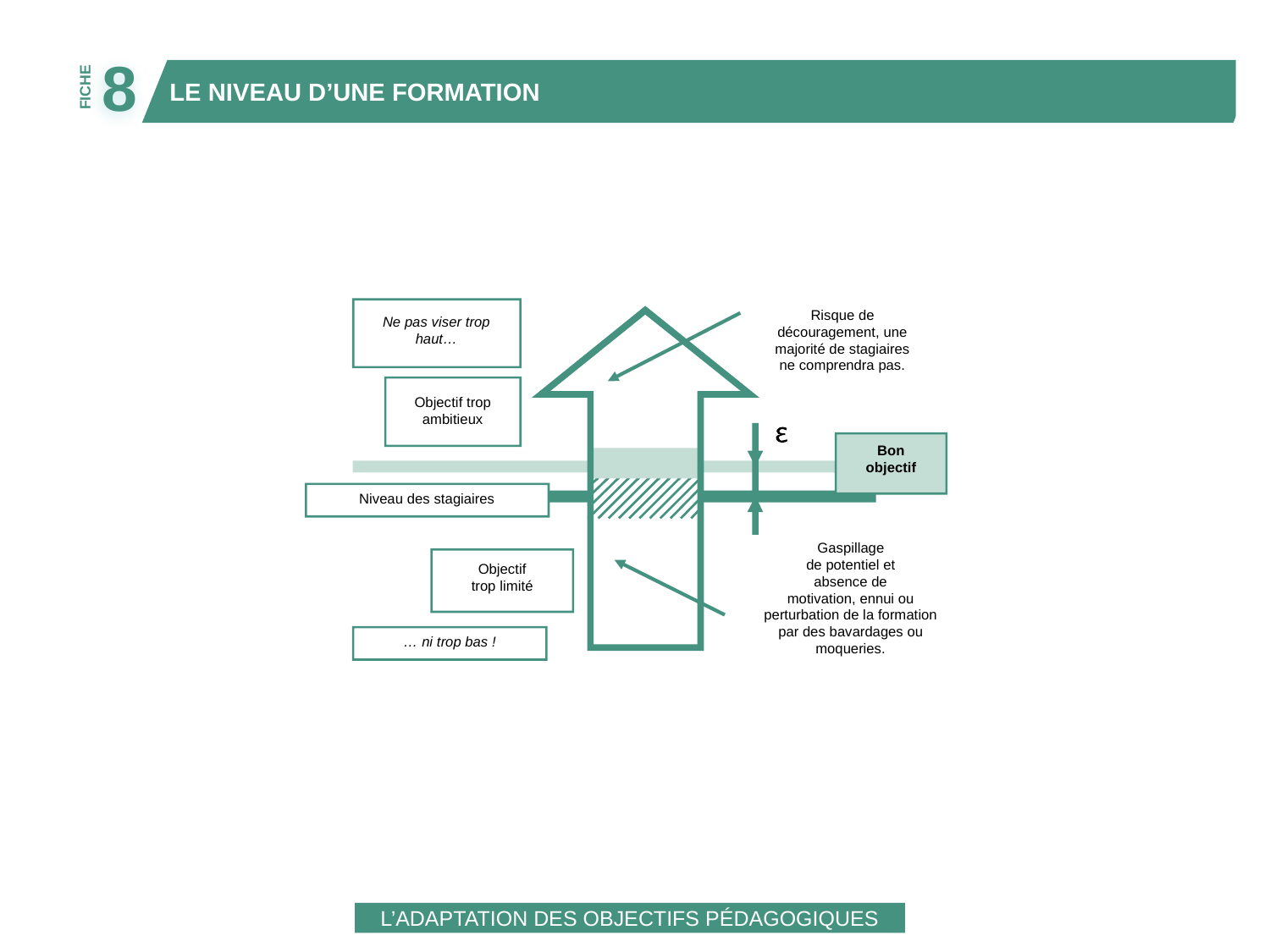

8

LE NIVEAU D’UNE FORMATION
FICHE

Risque de
découragement, une
majorité de stagiaires
ne comprendra pas.
Ne pas viser trop
haut…

Objectif trop
ambitieux

Bon
objectif

Niveau des stagiaires

Gaspillage
de potentiel et
absence de
motivation, ennui ou
perturbation de la formation
par des bavardages ou
moqueries.

Objectif
trop limité

… ni trop bas !
L’ADAPTATION DES OBJECTIFS PÉDAGOGIQUES